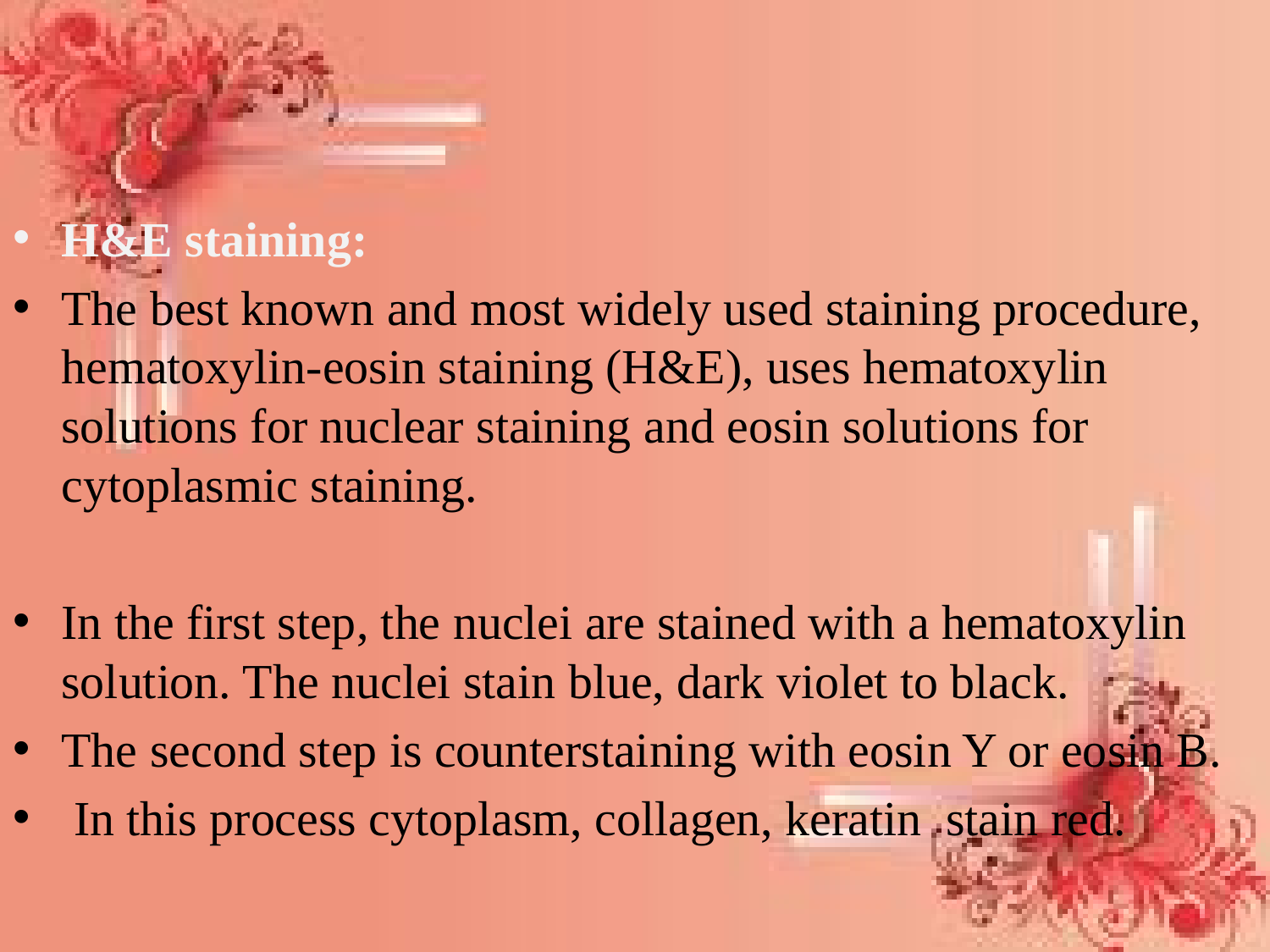

H&E staining:
The best known and most widely used staining procedure, hematoxylin-eosin staining (H&E), uses hematoxylin solutions for nuclear staining and eosin solutions for cytoplasmic staining.

In the first step, the nuclei are stained with a hematoxylin solution. The nuclei stain blue, dark violet to black.
The second step is counterstaining with eosin Y or eosin B.
 In this process cytoplasm, collagen, keratin  stain red.